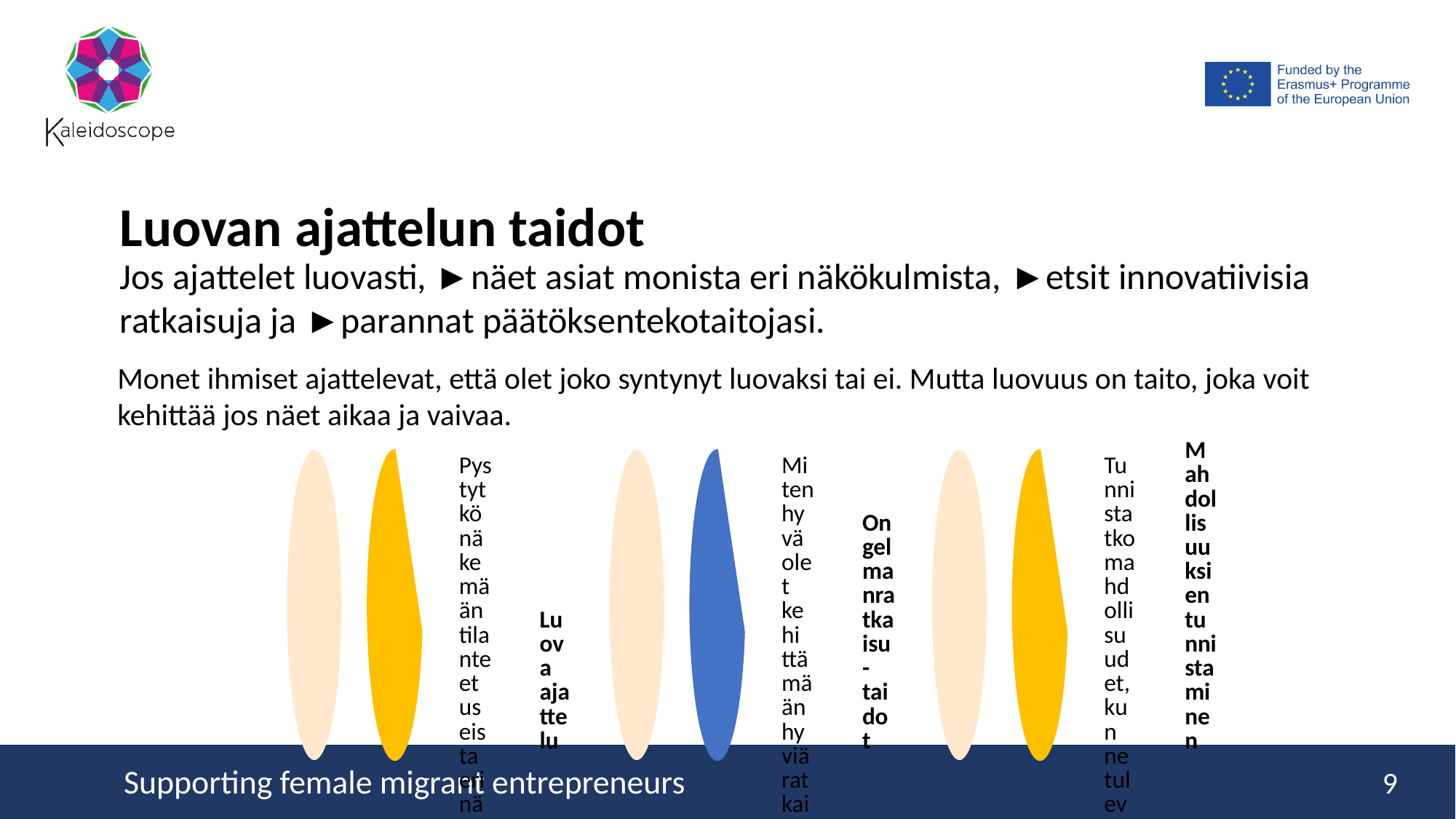

Luovan ajattelun taidot
Jos ajattelet luovasti, ►näet asiat monista eri näkökulmista, ►etsit innovatiivisia ratkaisuja ja ►parannat päätöksentekotaitojasi.
Monet ihmiset ajattelevat, että olet joko syntynyt luovaksi tai ei. Mutta luovuus on taito, joka voit kehittää jos näet aikaa ja vaivaa.
Ongelmanratkaisu-taidot
Mahdollisuuksien tunnistaminen
9